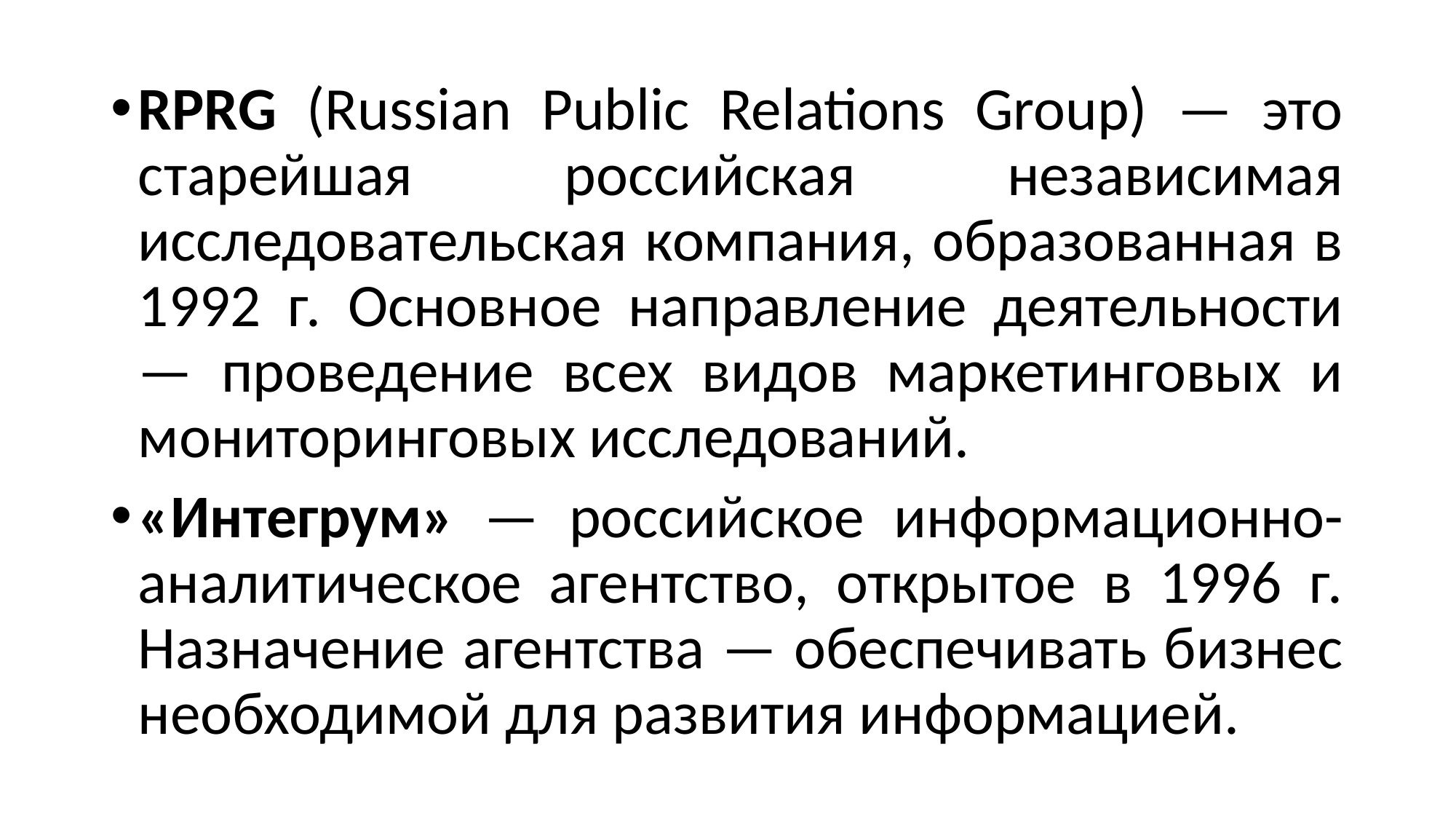

RPRG (Russian Public Relations Group) — это старейшая российская независимая исследовательская компания, образованная в 1992 г. Основное направление деятельности — проведение всех видов маркетинговых и мониторинговых исследований.
«Интегрум» — российское информационно-аналитическое агентство, открытое в 1996 г. Назначение агентства — обеспечивать бизнес необходимой для развития информацией.